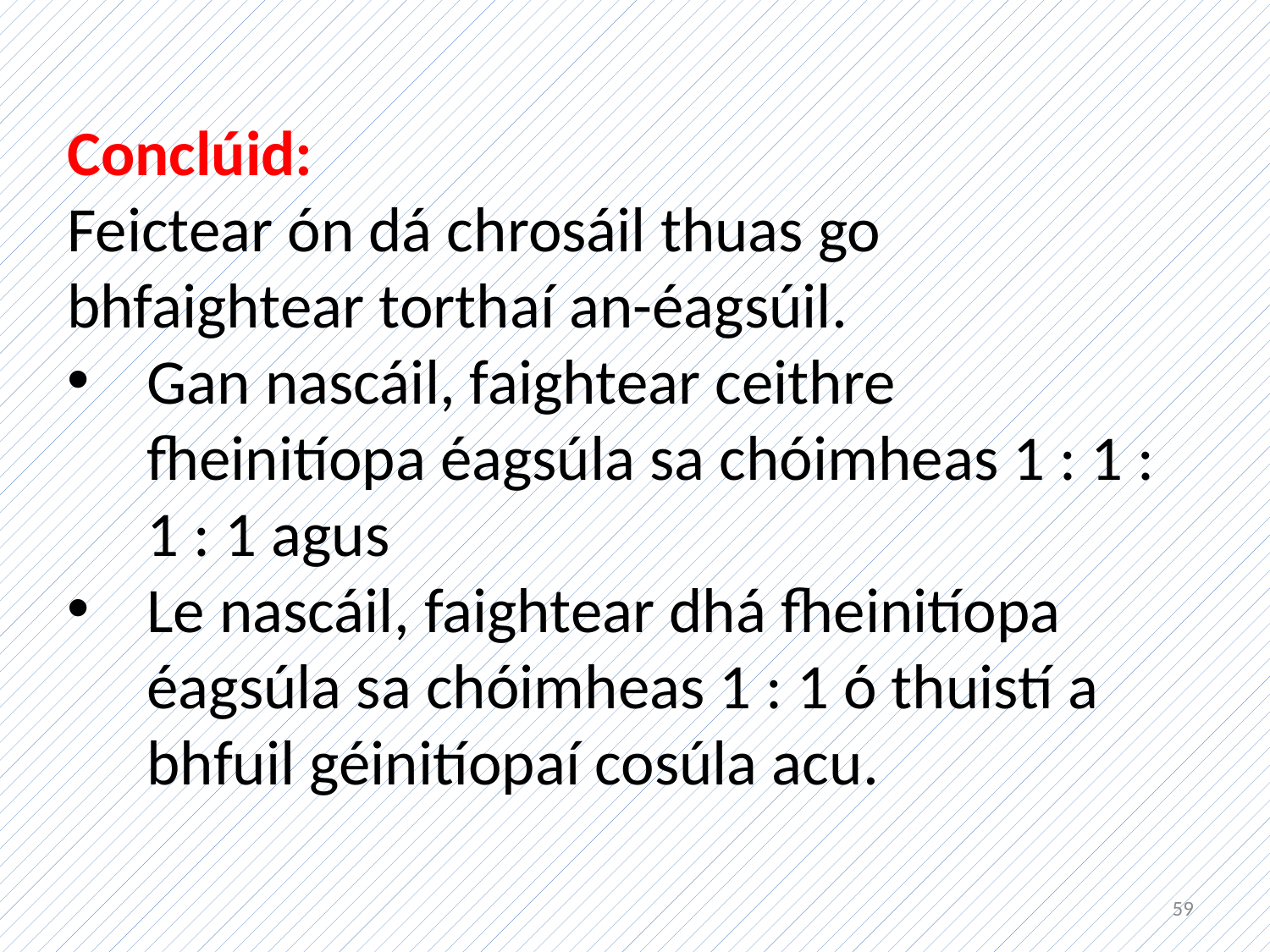

Conclúid:
Feictear ón dá chrosáil thuas go bhfaightear torthaí an-éagsúil.
Gan nascáil, faightear ceithre fheinitíopa éagsúla sa chóimheas 1 : 1 : 1 : 1 agus
Le nascáil, faightear dhá fheinitíopa éagsúla sa chóimheas 1 : 1 ó thuistí a bhfuil géinitíopaí cosúla acu.
59